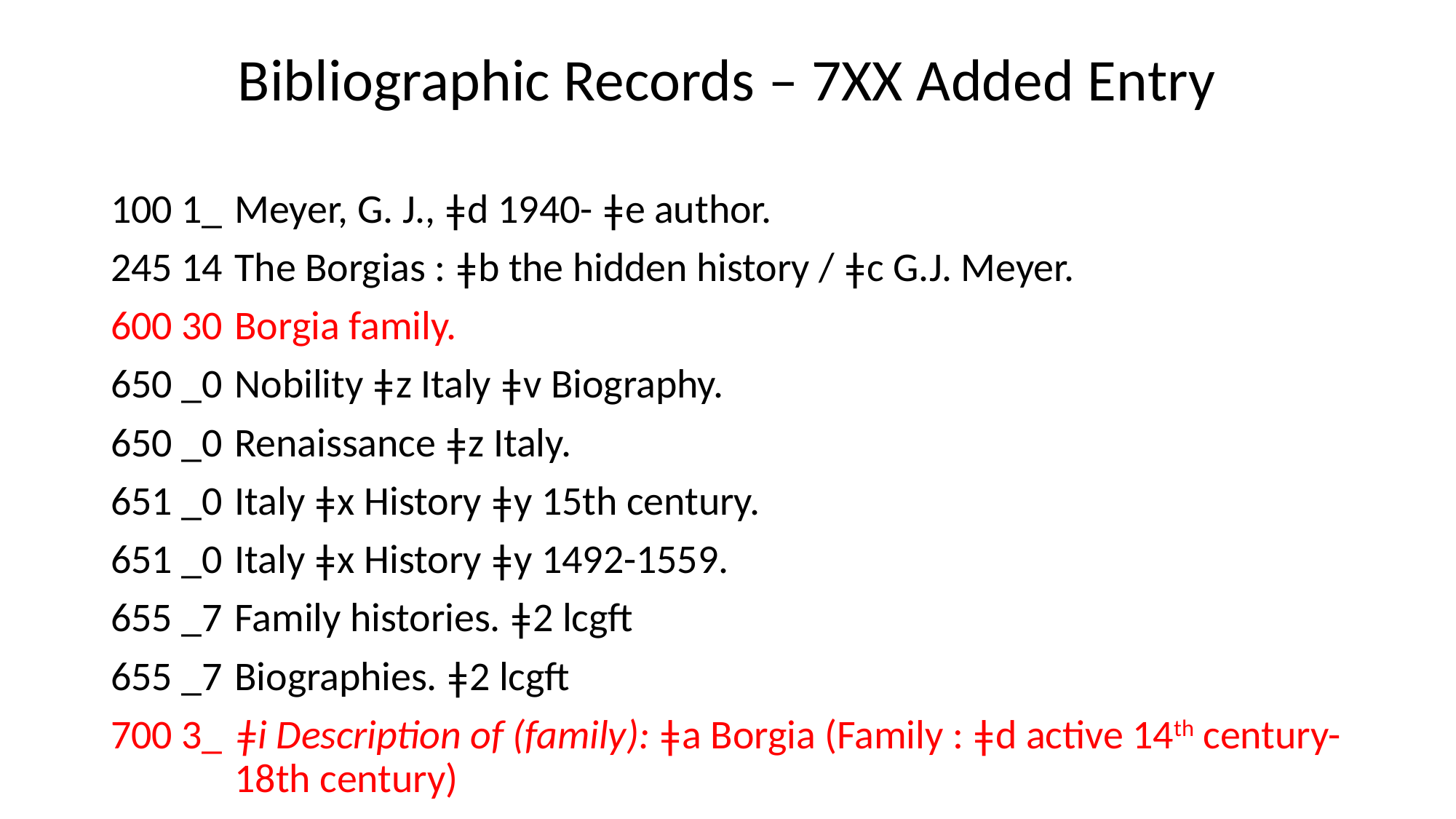

# Bibliographic Records – 7XX Added Entry
100 1_	Meyer, G. J., ǂd 1940- ǂe author.
245 14	The Borgias : ǂb the hidden history / ǂc G.J. Meyer.
600 30	Borgia family.
650 _0	Nobility ǂz Italy ǂv Biography.
650 _0	Renaissance ǂz Italy.
651 _0	Italy ǂx History ǂy 15th century.
651 _0	Italy ǂx History ǂy 1492-1559.
655 _7	Family histories. ǂ2 lcgft
655 _7	Biographies. ǂ2 lcgft
700 3_	ǂi Description of (family): ǂa Borgia (Family : ǂd active 14th century-18th century)